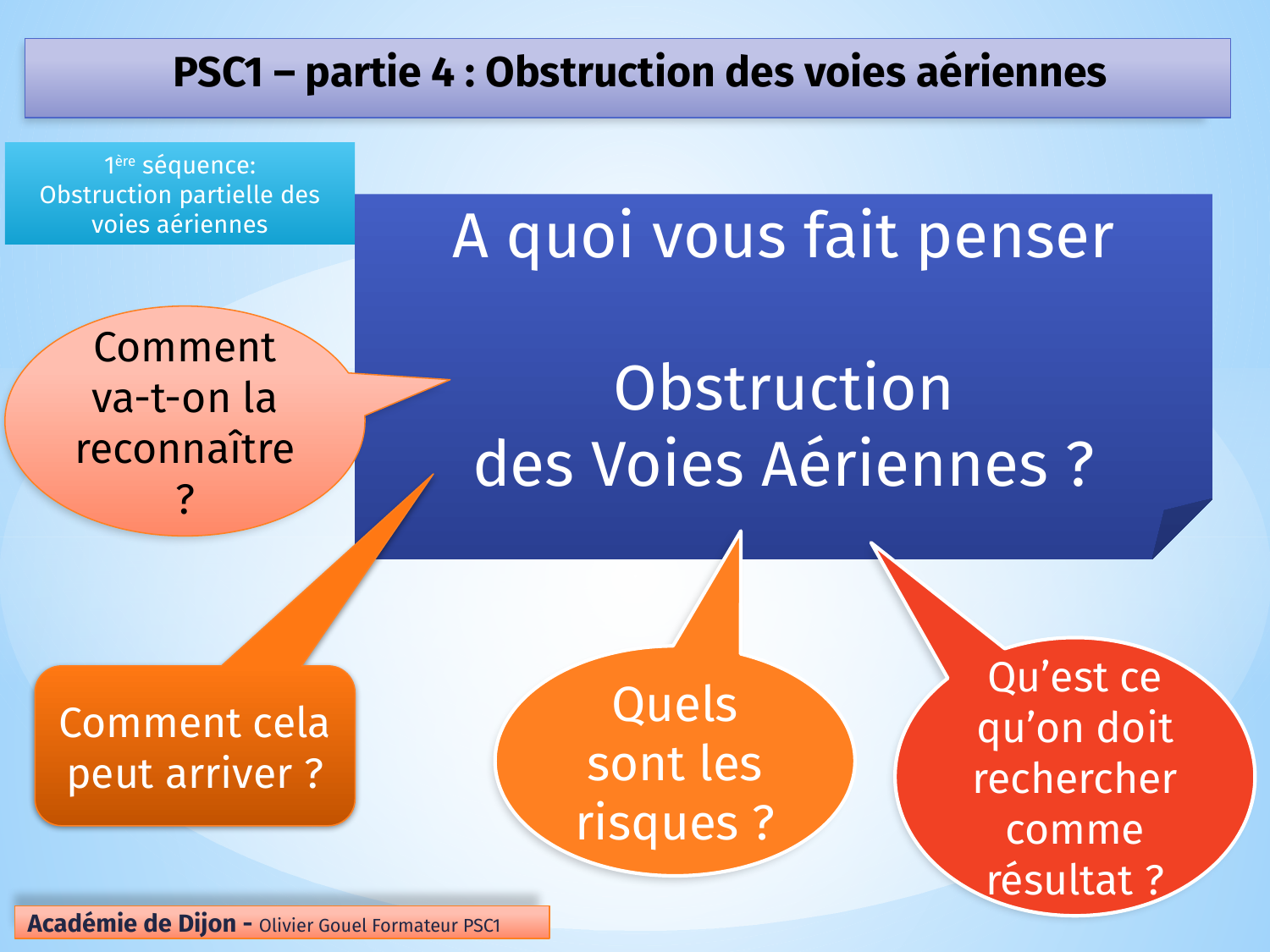

# PSC1 – partie 4 : Obstruction des voies aériennes
1ère séquence:
Obstruction partielle des voies aériennes
A quoi vous fait penser

Obstruction
des Voies Aériennes ?
Comment va-t-on la reconnaître ?
Qu’est ce qu’on doit rechercher comme résultat ?
Quels sont les risques ?
Comment cela peut arriver ?
Académie de Dijon - Olivier Gouel Formateur PSC1